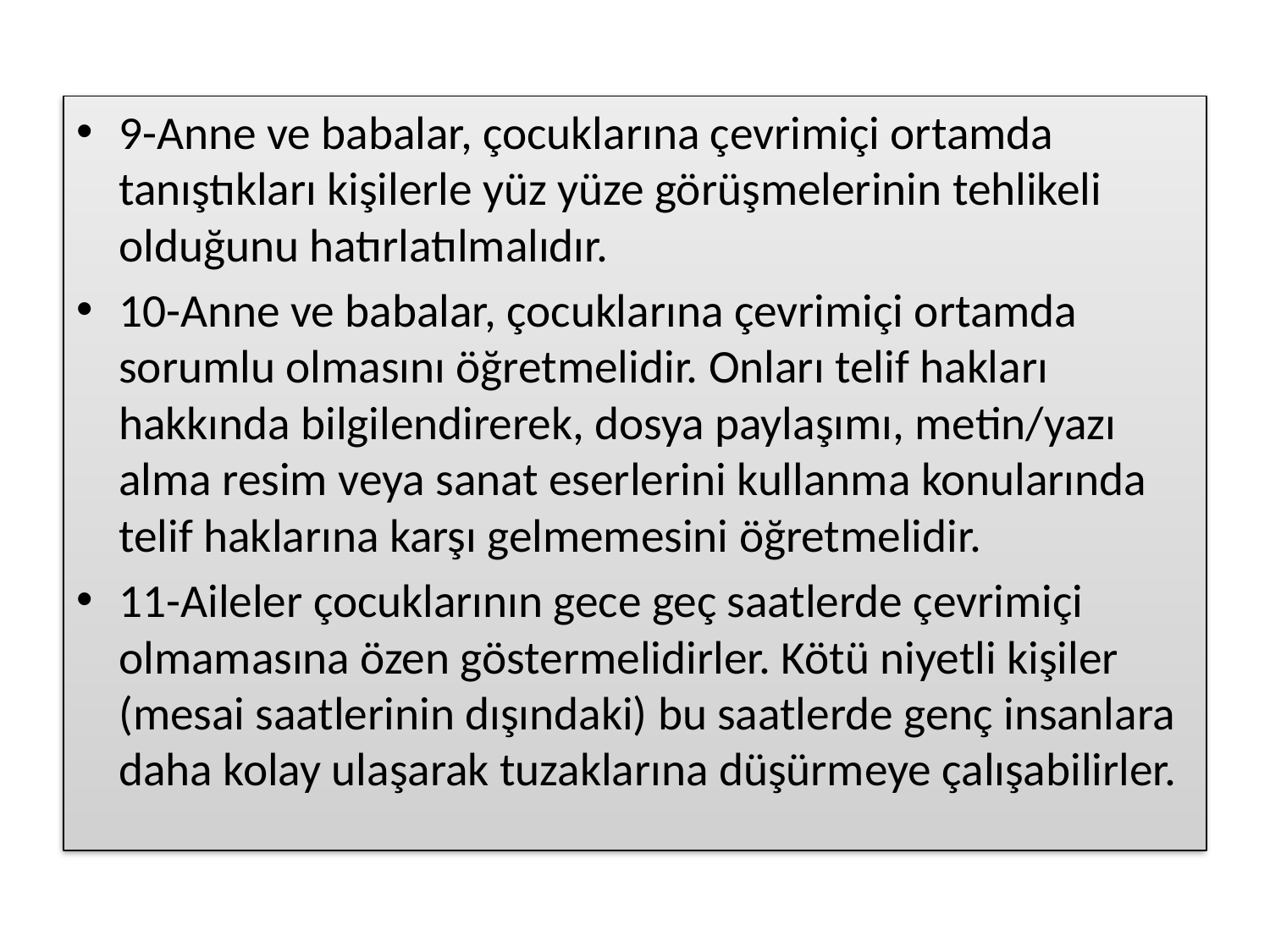

9-Anne ve babalar, çocuklarına çevrimiçi ortamda tanıştıkları kişilerle yüz yüze görüşmelerinin tehlikeli olduğunu hatırlatılmalıdır.
10-Anne ve babalar, çocuklarına çevrimiçi ortamda sorumlu olmasını öğretmelidir. Onları telif hakları hakkında bilgilendirerek, dosya paylaşımı, metin/yazı alma resim veya sanat eserlerini kullanma konularında telif haklarına karşı gelmemesini öğretmelidir.
11-Aileler çocuklarının gece geç saatlerde çevrimiçi olmamasına özen göstermelidirler. Kötü niyetli kişiler (mesai saatlerinin dışındaki) bu saatlerde genç insanlara daha kolay ulaşarak tuzaklarına düşürmeye çalışabilirler.